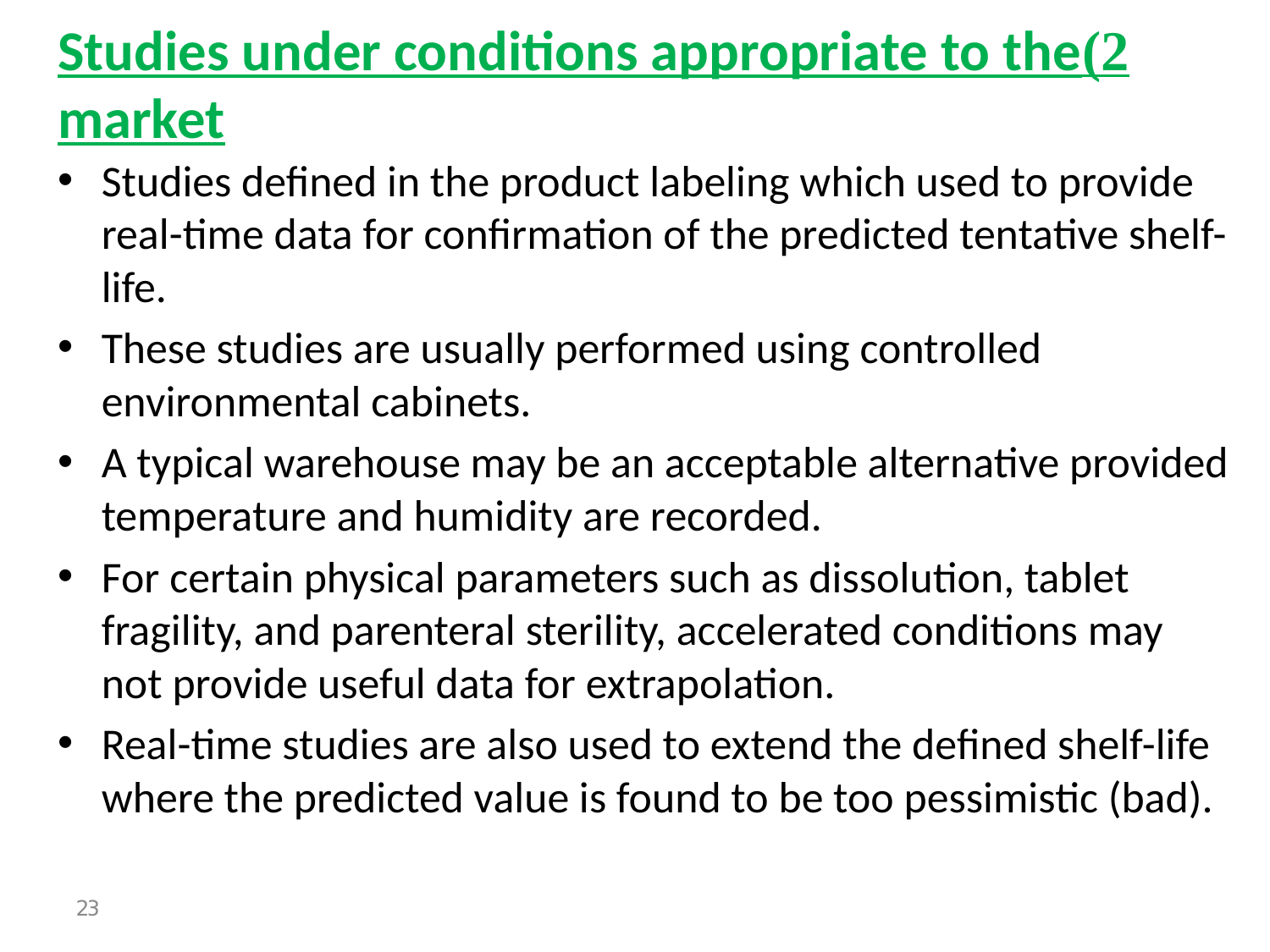

# 2)Studies under conditions appropriate to the market
Studies defined in the product labeling which used to provide real-time data for confirmation of the predicted tentative shelf-life.
These studies are usually performed using controlled environmental cabinets.
A typical warehouse may be an acceptable alternative provided temperature and humidity are recorded.
For certain physical parameters such as dissolution, tablet fragility, and parenteral sterility, accelerated conditions may not provide useful data for extrapolation.
Real-time studies are also used to extend the defined shelf-life where the predicted value is found to be too pessimistic (bad).

23